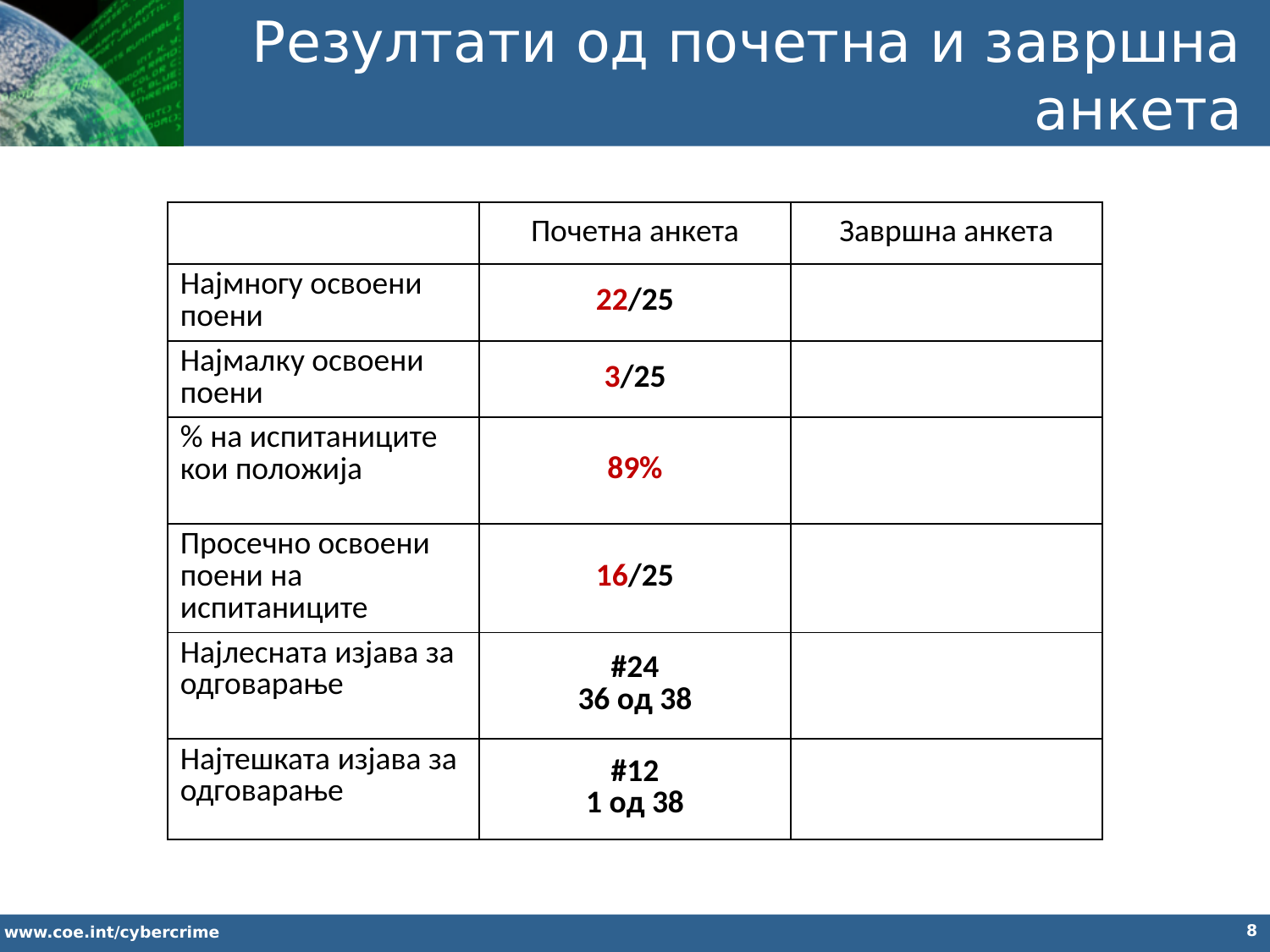

Резултати од почетна и завршна анкета
|  | Почетна анкета | Завршна анкета |
| --- | --- | --- |
| Најмногу освоени поени | 22/25 |  |
| Најмалку освоени поени | 3/25 |  |
| % на испитаниците кои положија | 89% |  |
| Просечно освоени поени на испитаниците | 16/25 |  |
| Најлесната изјава за одговарање | #24 36 од 38 |  |
| Најтешката изјава за одговарање | #12 1 од 38 |  |